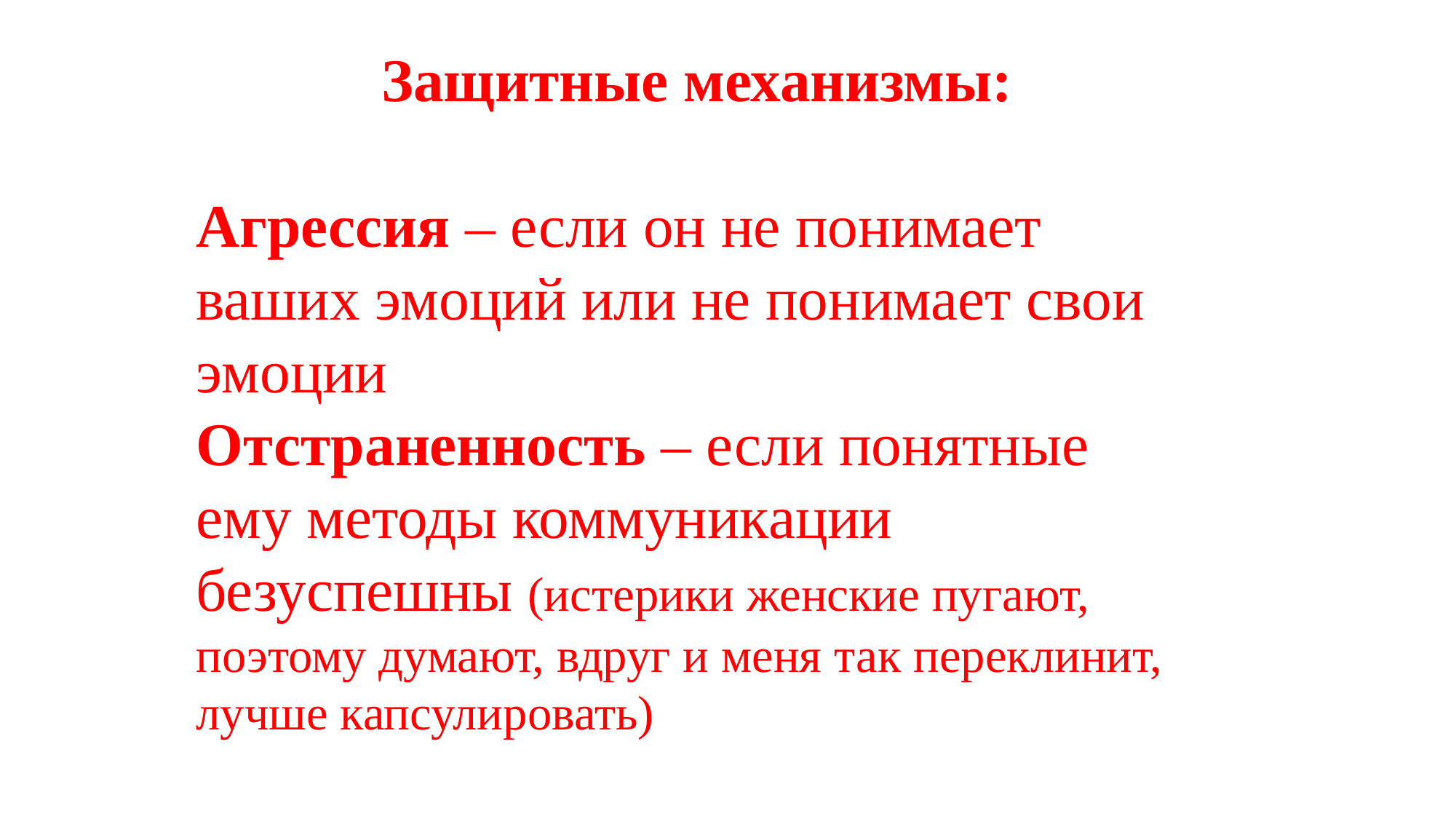

Защитные механизмы:

Агрессия – если он не понимает ваших эмоций или не понимает свои эмоции
Отстраненность – если понятные ему методы коммуникации безуспешны (истерики женские пугают, поэтому думают, вдруг и меня так переклинит, лучше капсулировать)